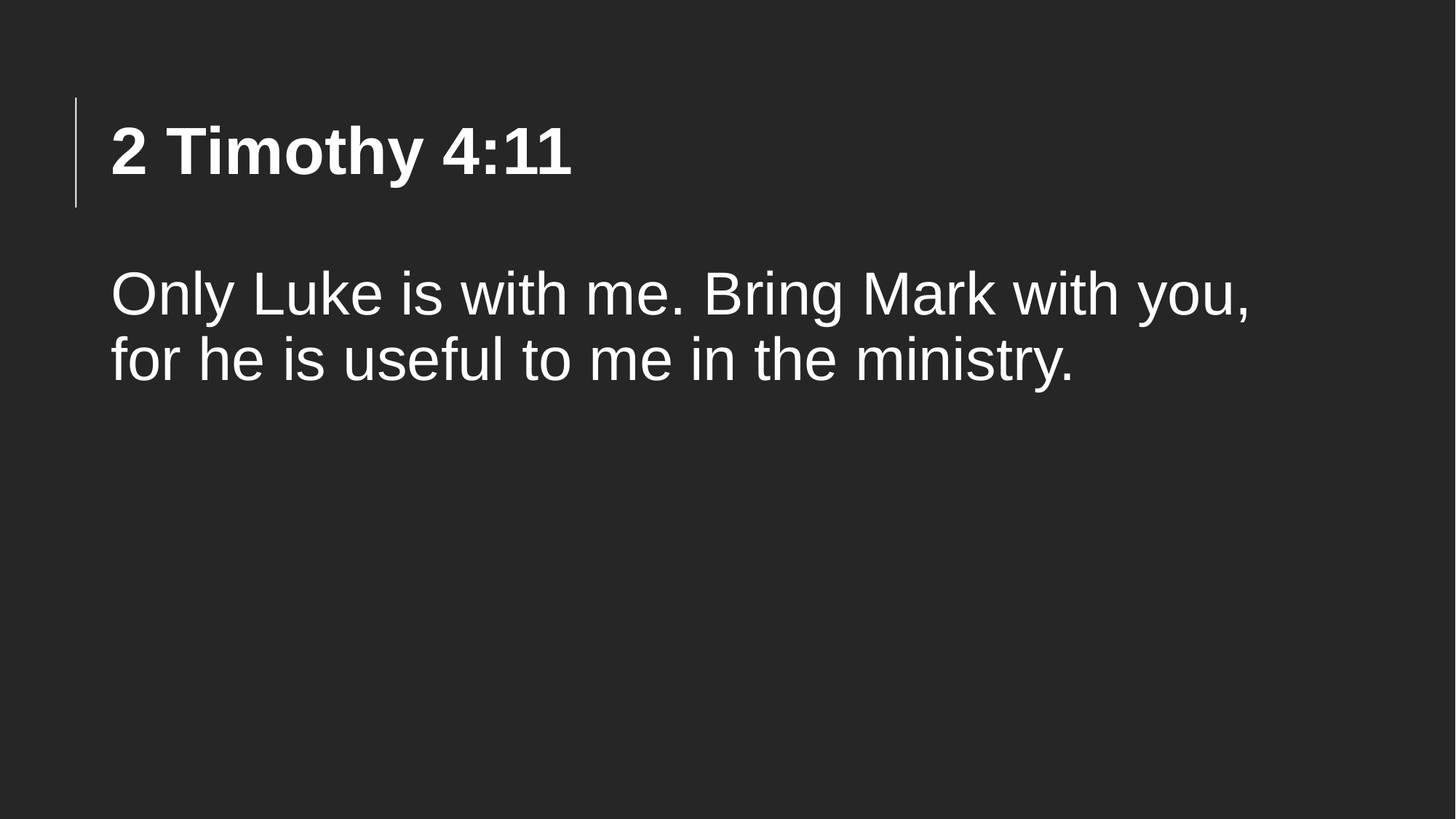

# 2 Timothy 4:11
Only Luke is with me. Bring Mark with you,
for he is useful to me in the ministry.